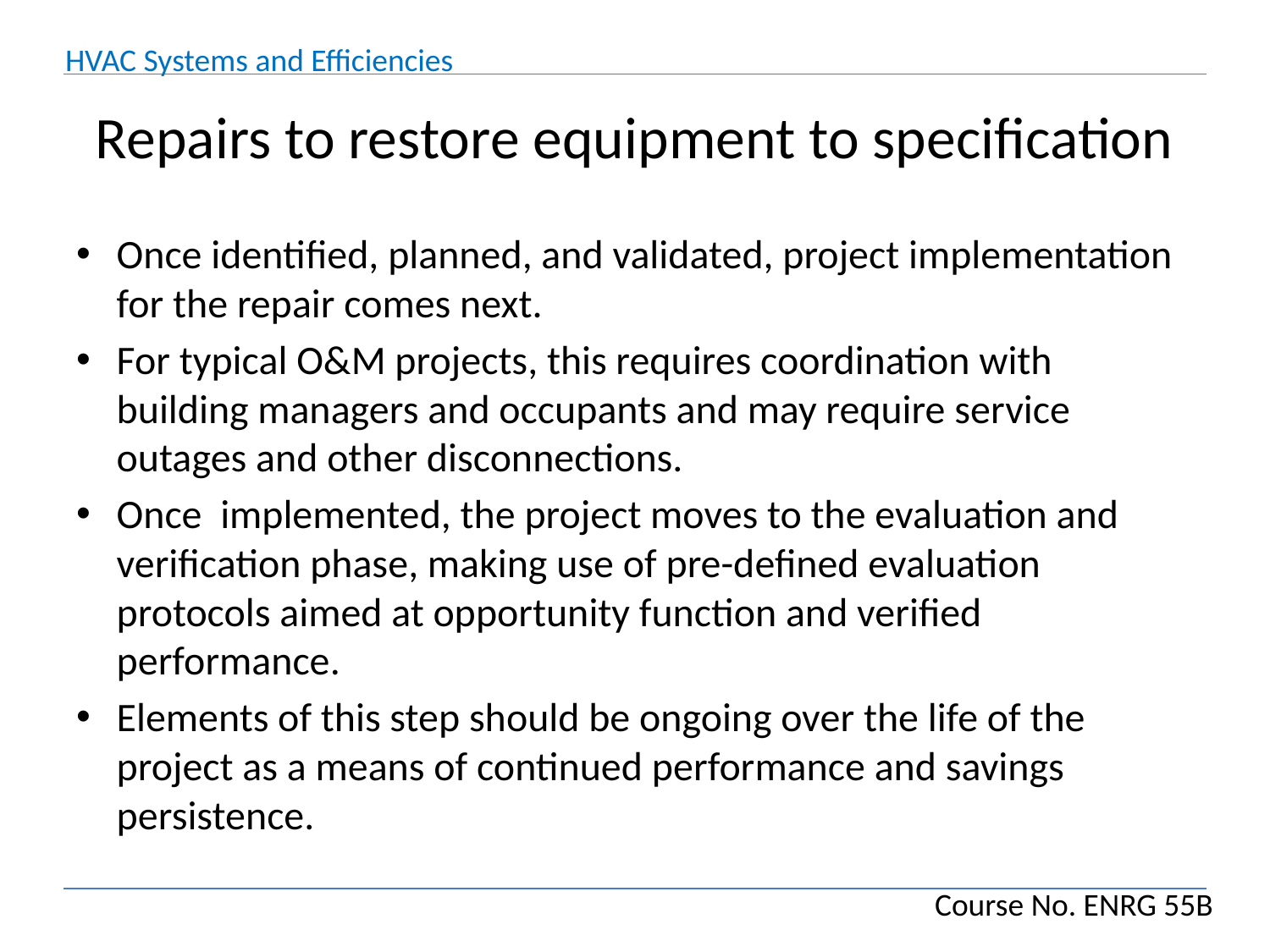

# Repairs to restore equipment to specification
Once identified, planned, and validated, project implementation for the repair comes next.
For typical O&M projects, this requires coordination with building managers and occupants and may require service outages and other disconnections.
Once  implemented, the project moves to the evaluation and verification phase, making use of pre-defined evaluation protocols aimed at opportunity function and verified performance.
Elements of this step should be ongoing over the life of the project as a means of continued performance and savings persistence.